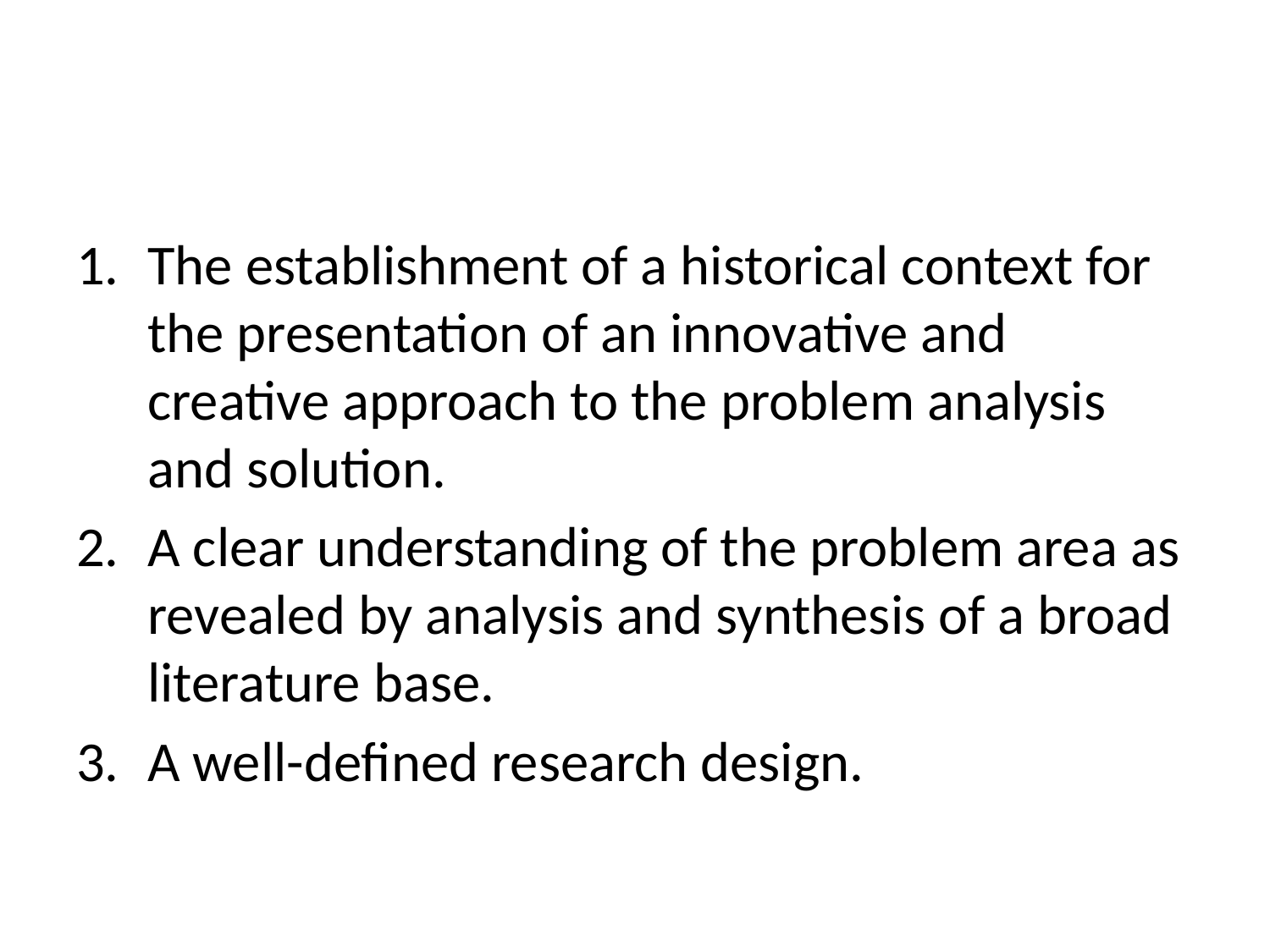

#
The establishment of a historical context for the presentation of an innovative and creative approach to the problem analysis and solution.
A clear understanding of the problem area as revealed by analysis and synthesis of a broad literature base.
A well-defined research design.